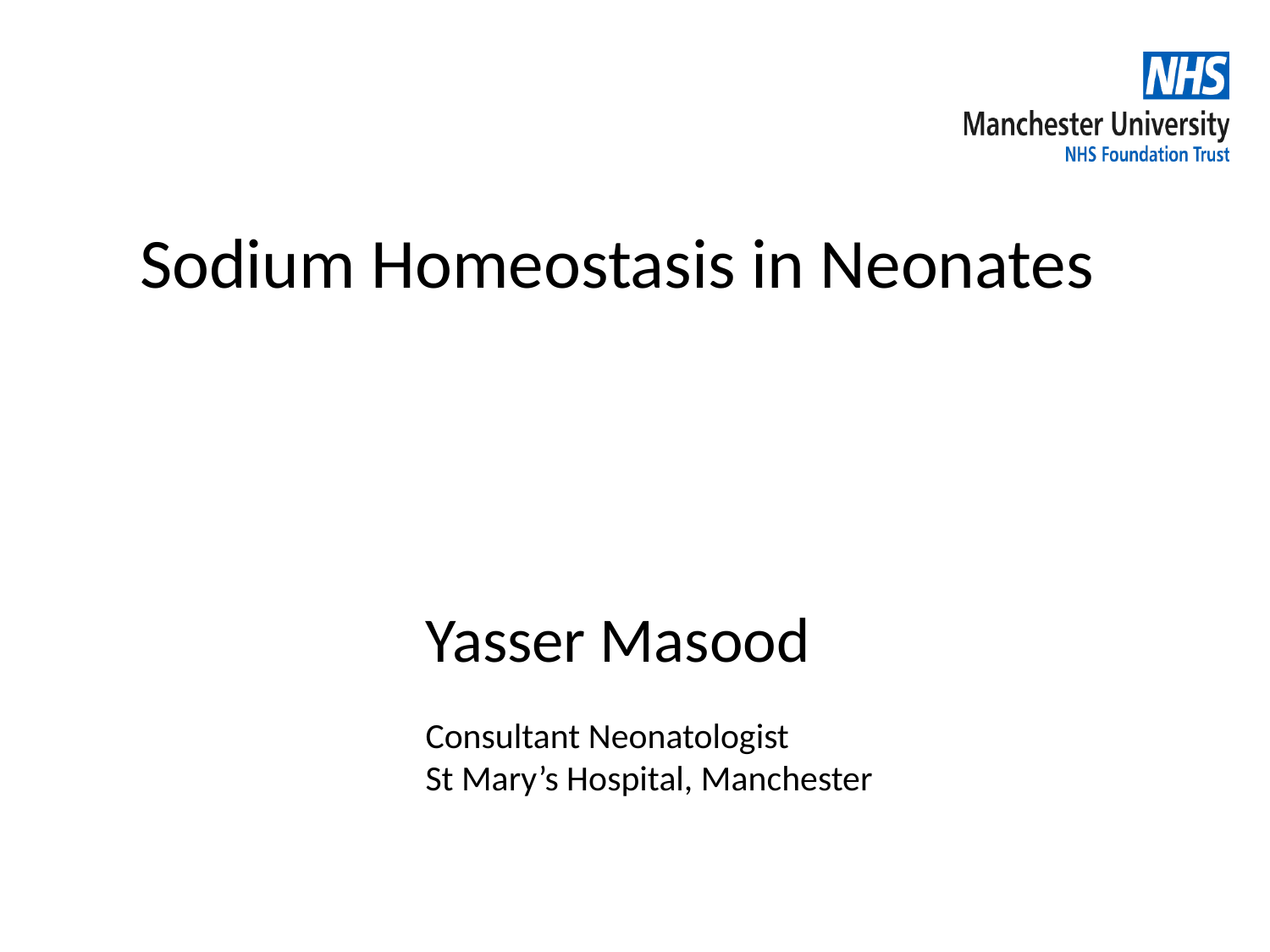

Sodium Homeostasis in Neonates
Yasser Masood

Consultant Neonatologist
St Mary’s Hospital, Manchester